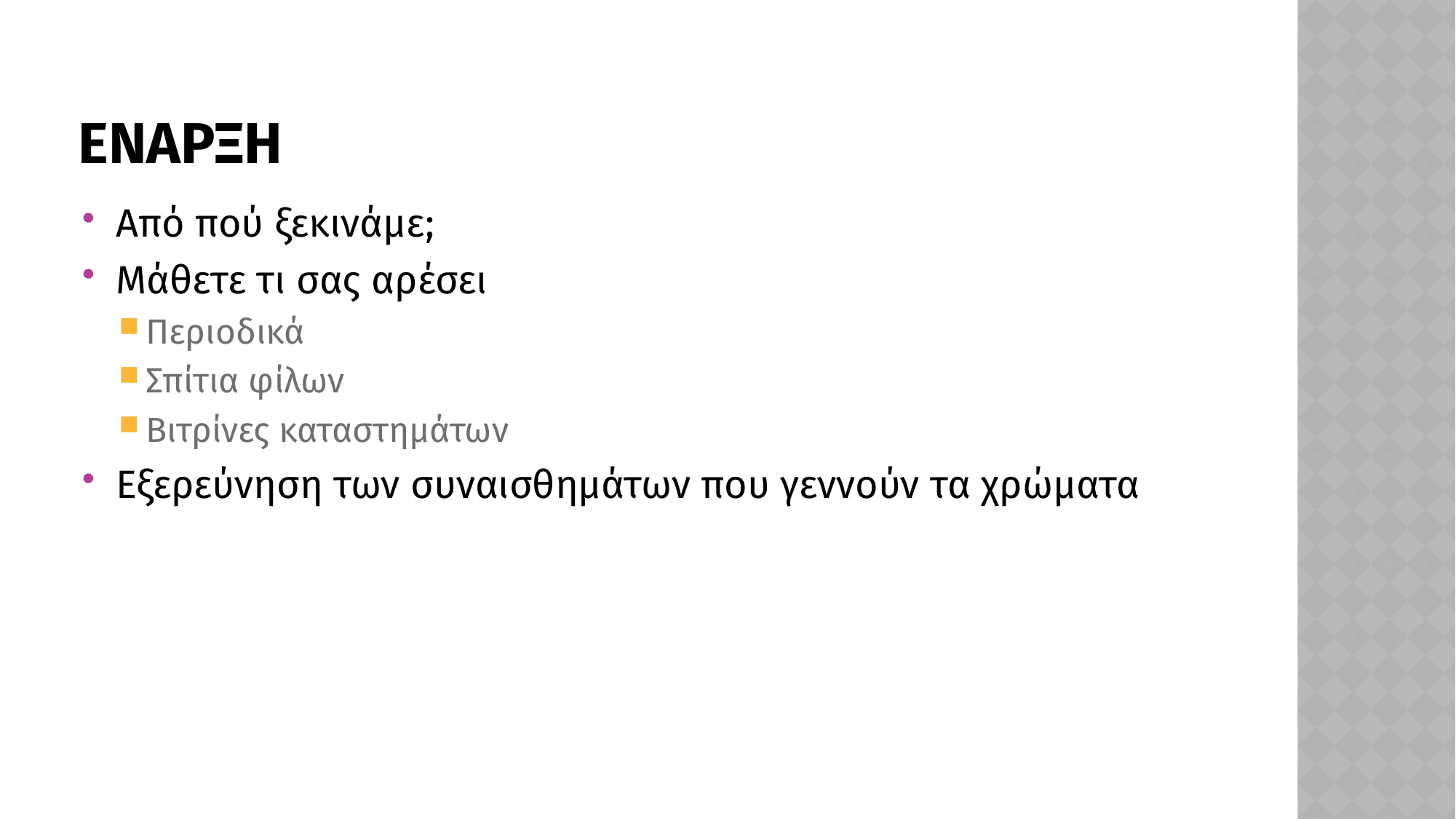

# ΕΝΑΡΞΗ
Από πού ξεκινάμε;
Μάθετε τι σας αρέσει
Περιοδικά
Σπίτια φίλων
Βιτρίνες καταστημάτων
Εξερεύνηση των συναισθημάτων που γεννούν τα χρώματα